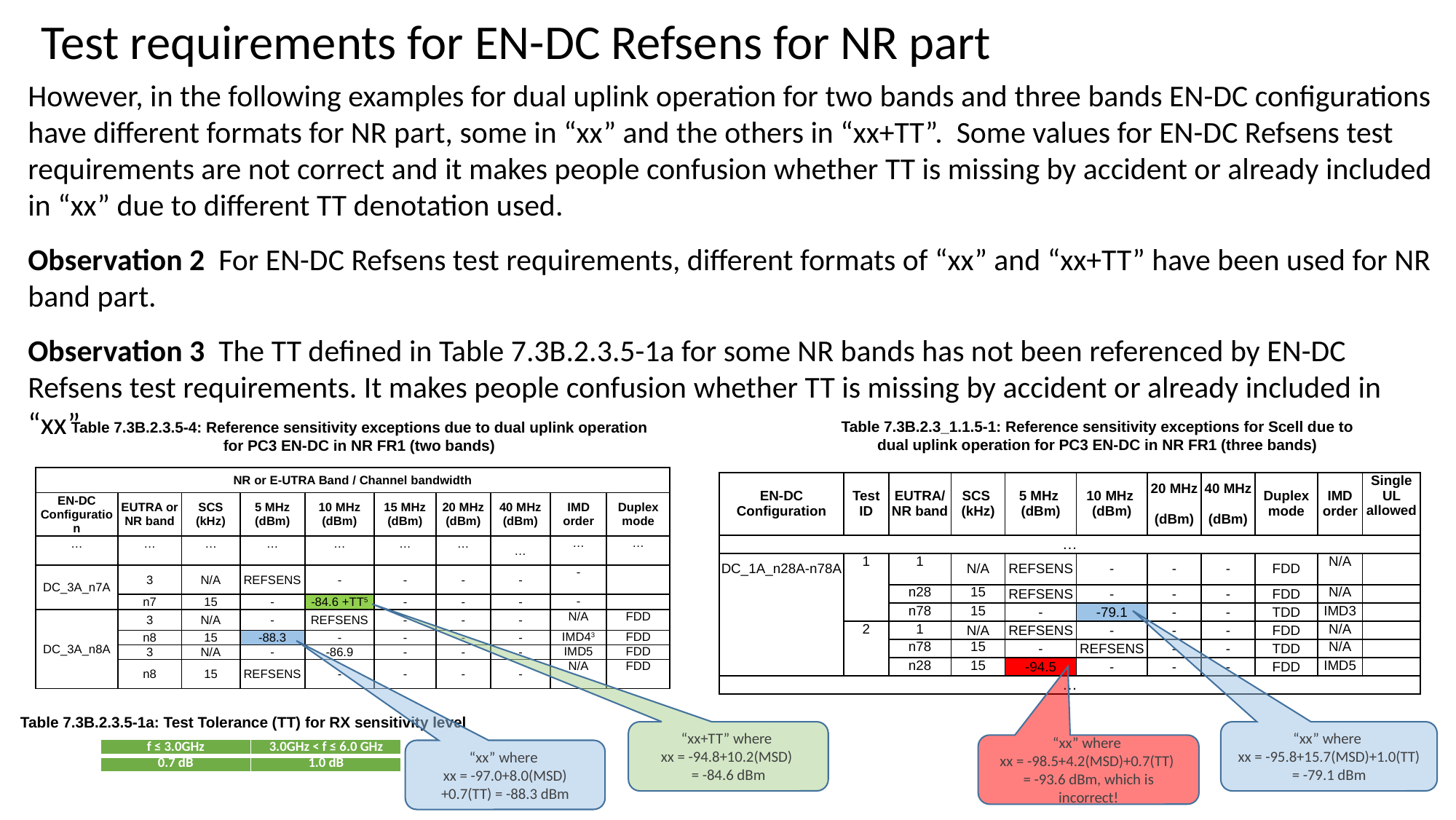

# Test requirements for EN-DC Refsens for NR part
However, in the following examples for dual uplink operation for two bands and three bands EN-DC configurations have different formats for NR part, some in “xx” and the others in “xx+TT”.  Some values for EN-DC Refsens test requirements are not correct and it makes people confusion whether TT is missing by accident or already included in “xx” due to different TT denotation used.

Observation 2  For EN-DC Refsens test requirements, different formats of “xx” and “xx+TT” have been used for NR band part.

Observation 3  The TT defined in Table 7.3B.2.3.5-1a for some NR bands has not been referenced by EN-DC Refsens test requirements. It makes people confusion whether TT is missing by accident or already included in “xx”
Table 7.3B.2.3_1.1.5-1: Reference sensitivity exceptions for Scell due to dual uplink operation for PC3 EN-DC in NR FR1 (three bands)
Table 7.3B.2.3.5-4: Reference sensitivity exceptions due to dual uplink operation for PC3 EN-DC in NR FR1 (two bands)
| NR or E-UTRA Band / Channel bandwidth |  |  |  |  |  |  |  |  |  |
| --- | --- | --- | --- | --- | --- | --- | --- | --- | --- |
| EN-DC Configuration | EUTRA or NR band | SCS (kHz) | 5 MHz (dBm) | 10 MHz (dBm) | 15 MHz (dBm) | 20 MHz (dBm) | 40 MHz (dBm) | IMD order | Duplex mode |
| … | … | … | … | … | … | … | … | … | … |
| DC\_3A\_n7A | 3 | N/A | REFSENS | - | - | - | - | - |  |
|  | n7 | 15 | - | -84.6 +TT5 | - | - | - | - |  |
| DC\_3A\_n8A | 3 | N/A | - | REFSENS | - | - | - | N/A | FDD |
|  | n8 | 15 | -88.3 | - | - | - | - | IMD43 | FDD |
|  | 3 | N/A | - | -86.9 | - | - | - | IMD5 | FDD |
|  | n8 | 15 | REFSENS | - | - | - | - | N/A | FDD |
| EN-DC Configuration | Test ID | EUTRA/ NR band | SCS (kHz) | 5 MHz (dBm) | 10 MHz (dBm) | 20 MHz (dBm) | 40 MHz (dBm) | Duplex mode | IMD order | Single UL allowed |
| --- | --- | --- | --- | --- | --- | --- | --- | --- | --- | --- |
| … |  |  |  |  |  |  |  |  |  |  |
| DC\_1A\_n28A-n78A | 1 | 1 | N/A | REFSENS | - | - | - | FDD | N/A |  |
|  |  | n28 | 15 | REFSENS | - | - | - | FDD | N/A |  |
|  |  | n78 | 15 | - | -79.1 | - | - | TDD | IMD3 |  |
|  | 2 | 1 | N/A | REFSENS | - | - | - | FDD | N/A |  |
|  |  | n78 | 15 | - | REFSENS | - | - | TDD | N/A |  |
|  |  | n28 | 15 | -94.5 | - | - | - | FDD | IMD5 |  |
| … |  |  |  |  |  |  |  |  |  |  |
Table 7.3B.2.3.5-1a: Test Tolerance (TT) for RX sensitivity level
“xx” where
xx = -95.8+15.7(MSD)+1.0(TT) = -79.1 dBm
“xx+TT” where
xx = -94.8+10.2(MSD)
= -84.6 dBm
“xx” where
xx = -98.5+4.2(MSD)+0.7(TT)
= -93.6 dBm, which is incorrect!
| f ≤ 3.0GHz | 3.0GHz < f ≤ 6.0 GHz |
| --- | --- |
| 0.7 dB | 1.0 dB |
“xx” where
xx = -97.0+8.0(MSD)+0.7(TT) = -88.3 dBm